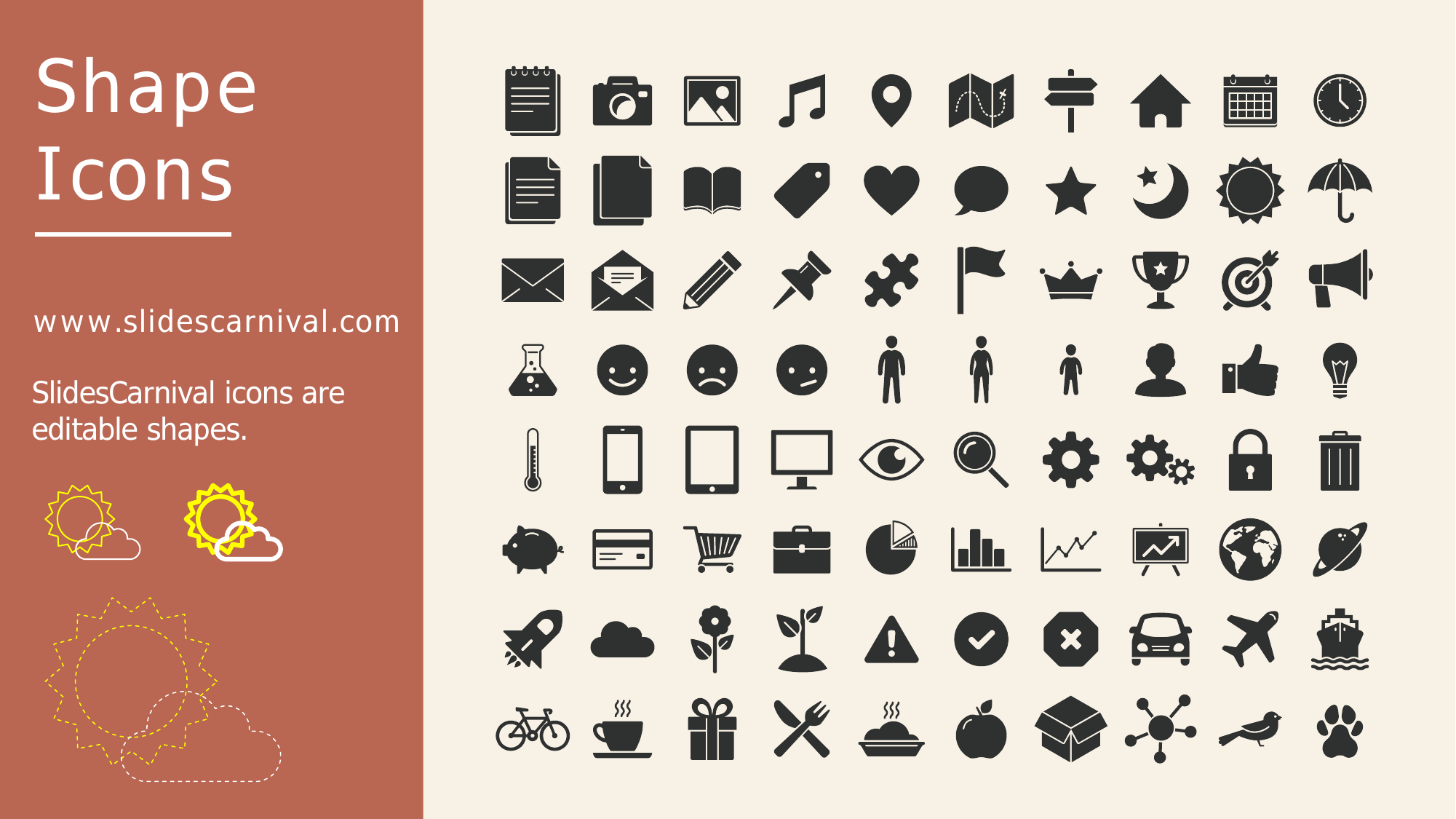

Shape
Icons
www.slidescarnival.com
SlidesCarnival icons are editable shapes.